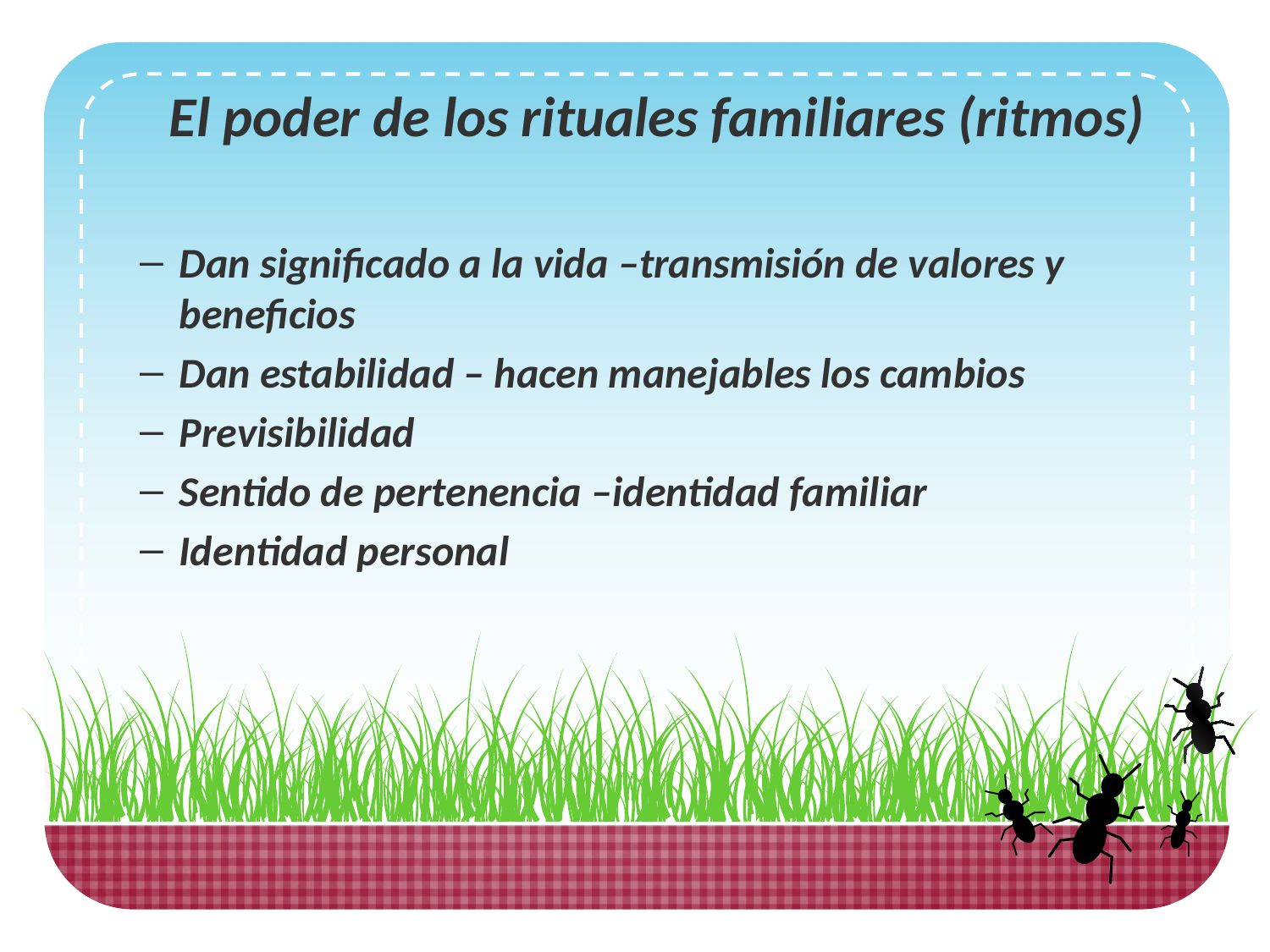

El poder de los rituales familiares (ritmos)

Dan significado a la vida –transmisión de valores y beneficios
Dan estabilidad – hacen manejables los cambios
Previsibilidad
Sentido de pertenencia –identidad familiar
Identidad personal